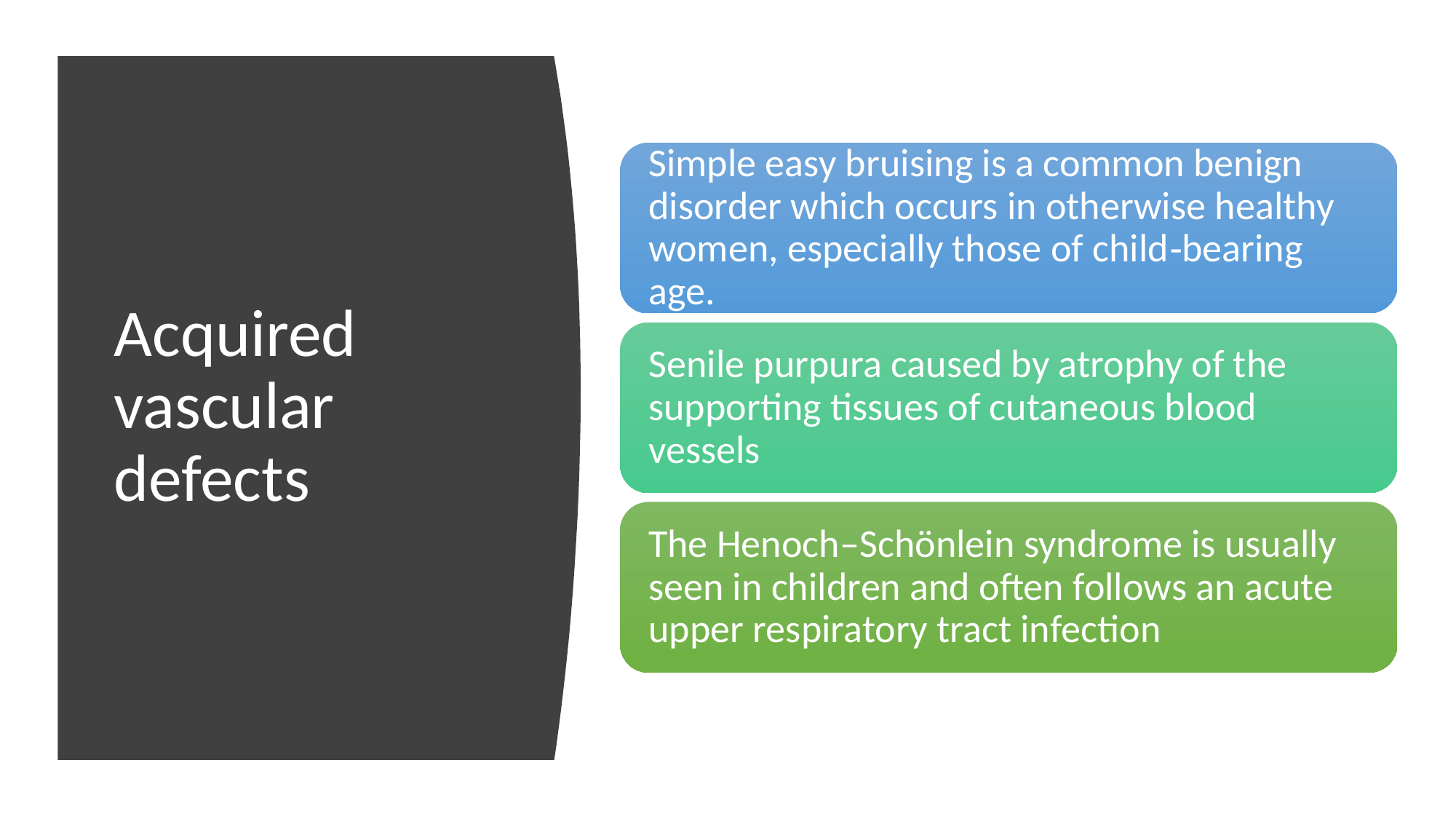

Simple easy bruising is a common benign disorder which occurs in otherwise healthy women, especially those of child‐bearing age.
Senile purpura caused by atrophy of the supporting tissues of cutaneous blood vessels
The Henoch–Schönlein syndrome is usually seen in children and often follows an acute upper respiratory tract infection

# Acquired vascular defects